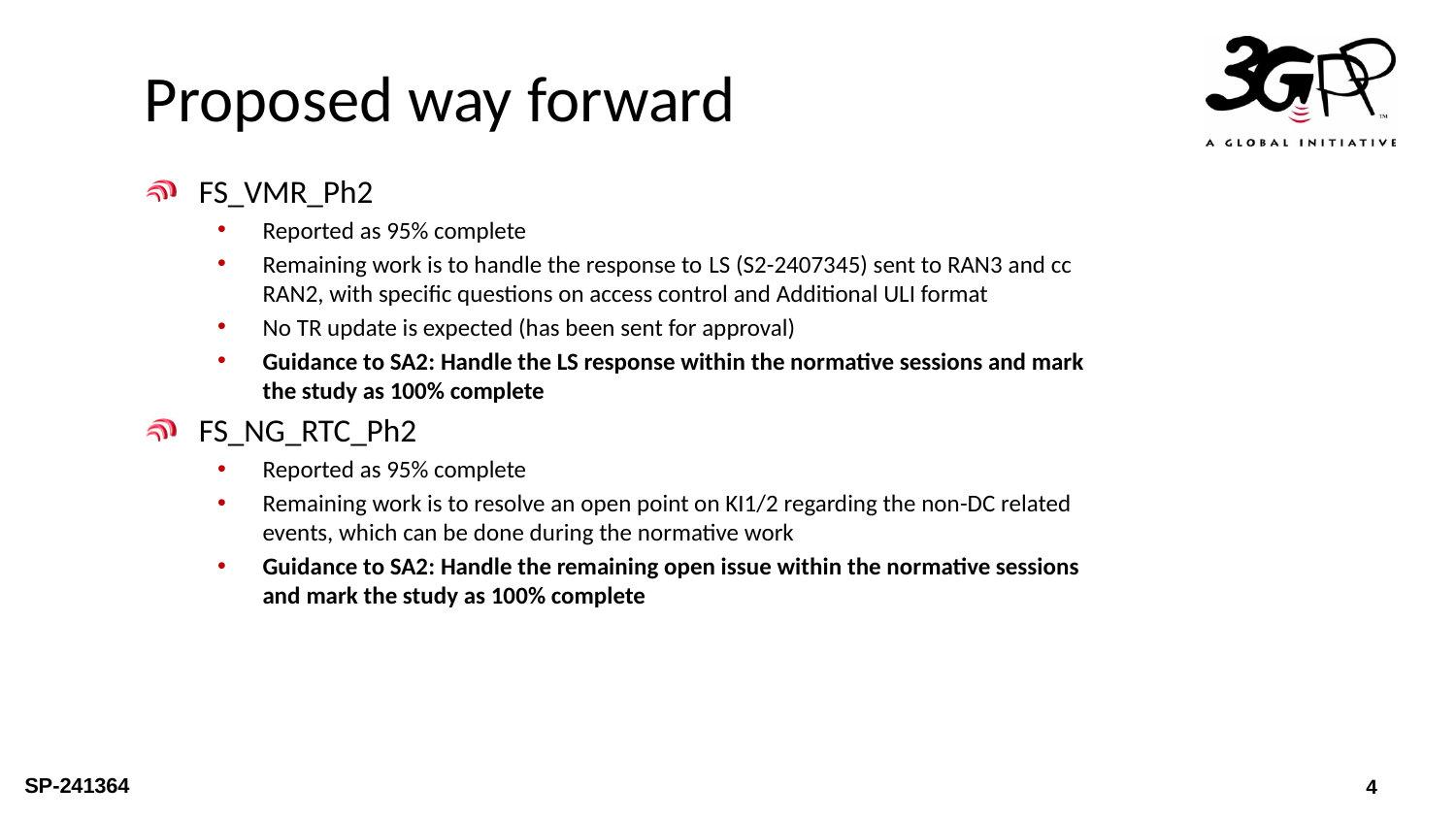

# Proposed way forward
FS_VMR_Ph2
Reported as 95% complete
Remaining work is to handle the response to LS (S2-2407345) sent to RAN3 and cc RAN2, with specific questions on access control and Additional ULI format
No TR update is expected (has been sent for approval)
Guidance to SA2: Handle the LS response within the normative sessions and mark the study as 100% complete
FS_NG_RTC_Ph2
Reported as 95% complete
Remaining work is to resolve an open point on KI1/2 regarding the non-DC related events, which can be done during the normative work
Guidance to SA2: Handle the remaining open issue within the normative sessions and mark the study as 100% complete